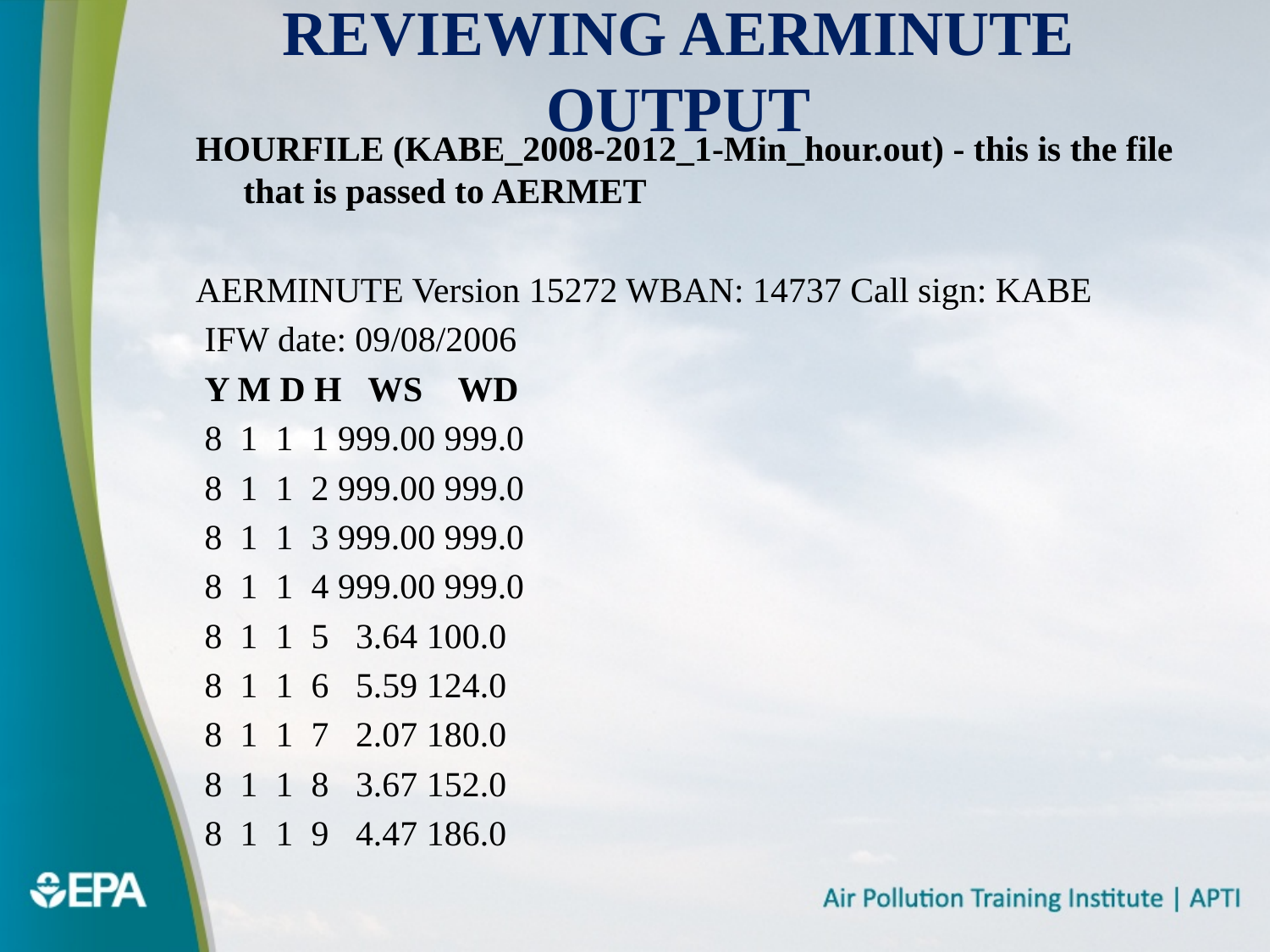

# Reviewing AERMINUTE Output
HOURFILE (KABE_2008-2012_1-Min_hour.out) - this is the file that is passed to AERMET

AERMINUTE Version 15272 WBAN: 14737 Call sign: KABE
 IFW date: 09/08/2006
 Y M D H   WS    WD
 8  1  1  1 999.00 999.0
 8  1  1  2 999.00 999.0
 8  1  1  3 999.00 999.0
 8  1  1  4 999.00 999.0
 8  1  1  5   3.64 100.0
 8  1  1  6   5.59 124.0
 8  1  1  7   2.07 180.0
 8  1  1  8   3.67 152.0
 8  1  1  9   4.47 186.0